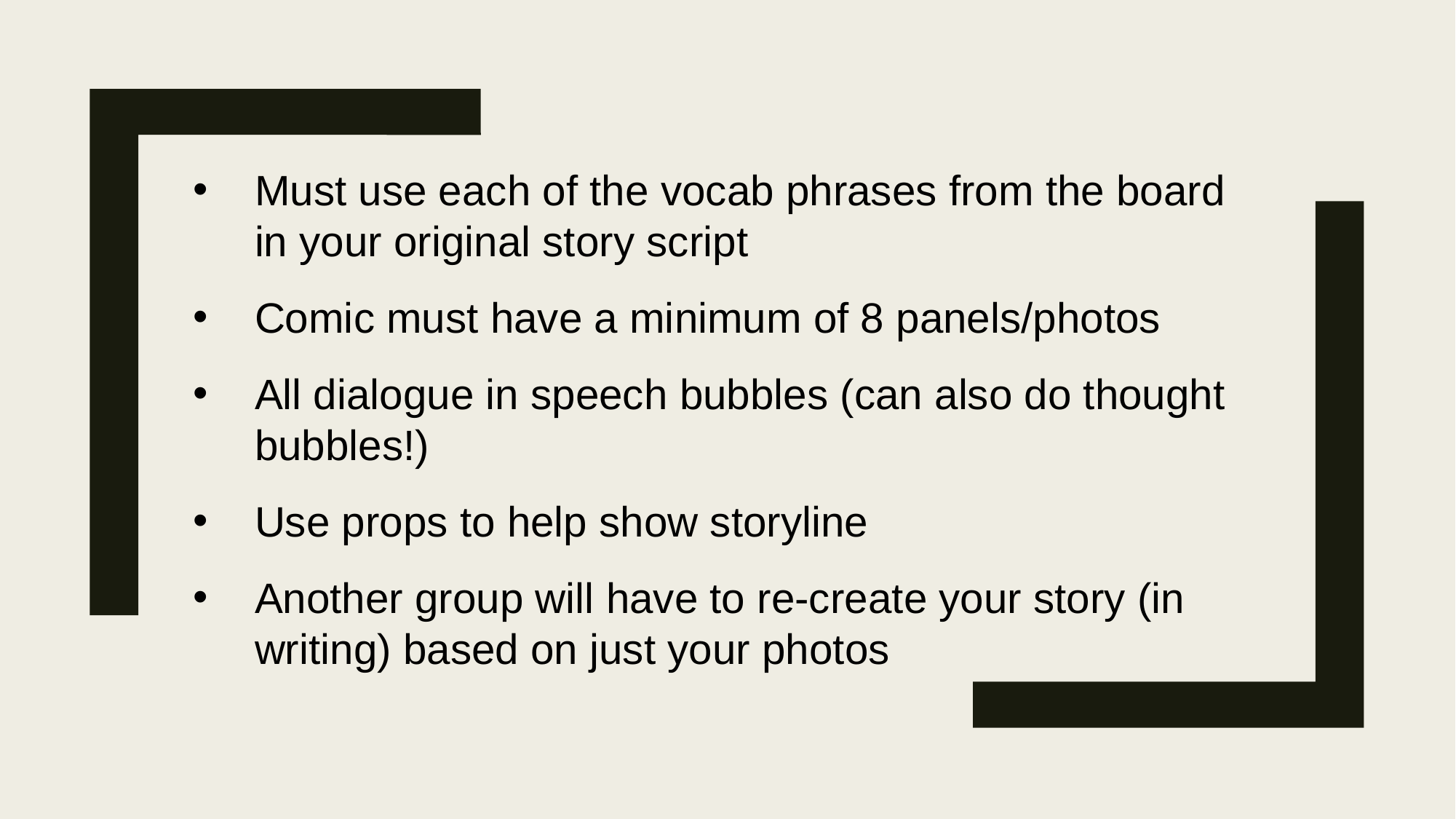

Must use each of the vocab phrases from the board in your original story script

Comic must have a minimum of 8 panels/photos

All dialogue in speech bubbles (can also do thought bubbles!)

Use props to help show storyline

Another group will have to re-create your story (in writing) based on just your photos